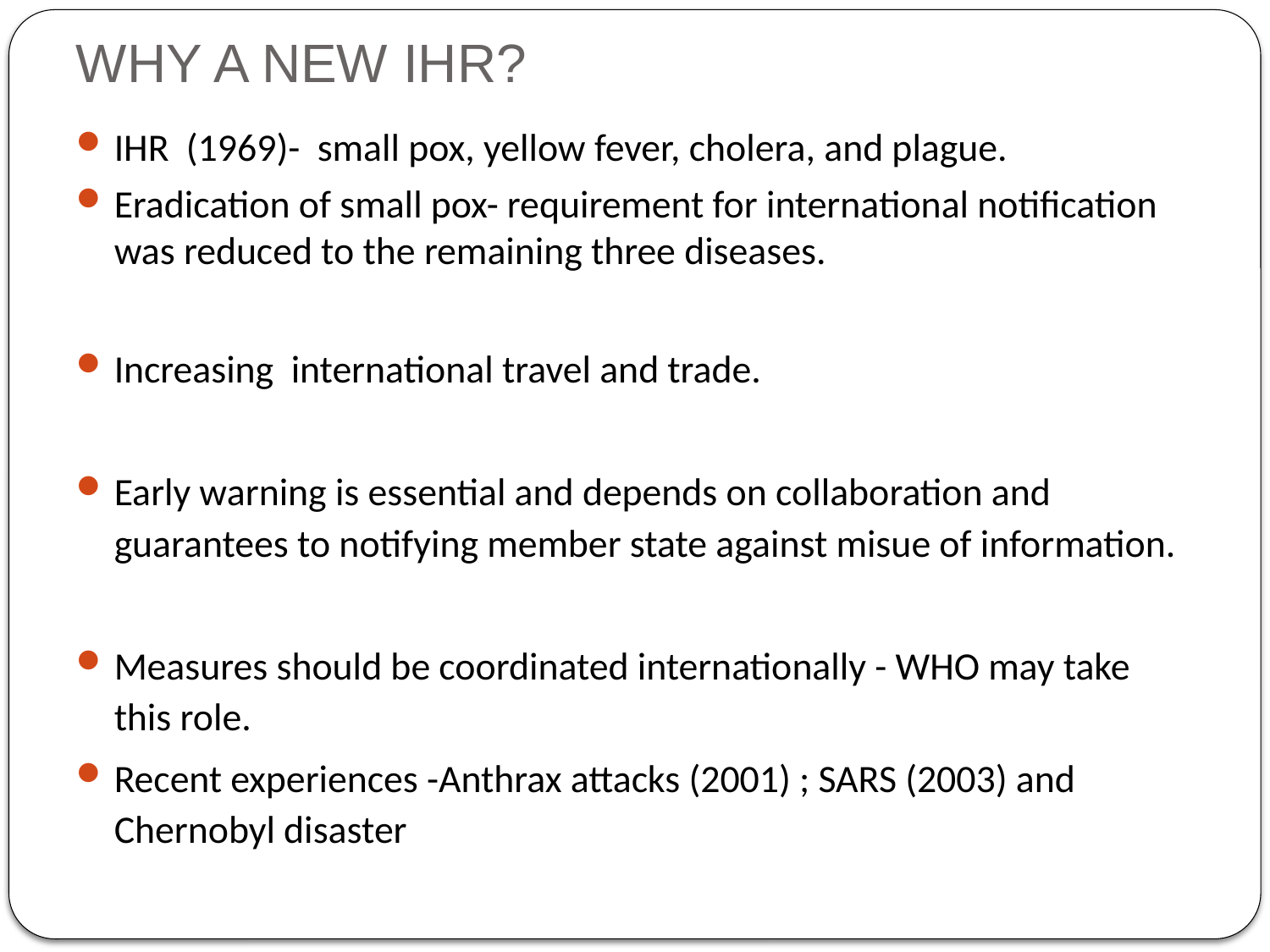

# WHY A NEW IHR?
IHR  (1969)-  small pox, yellow fever, cholera, and plague.
Eradication of small pox- requirement for international notification was reduced to the remaining three diseases.

Increasing  international travel and trade.

Early warning is essential and depends on collaboration and guarantees to notifying member state against misue of information.

Measures should be coordinated internationally - WHO may take this role.
Recent experiences -Anthrax attacks (2001) ; SARS (2003) and Chernobyl disaster